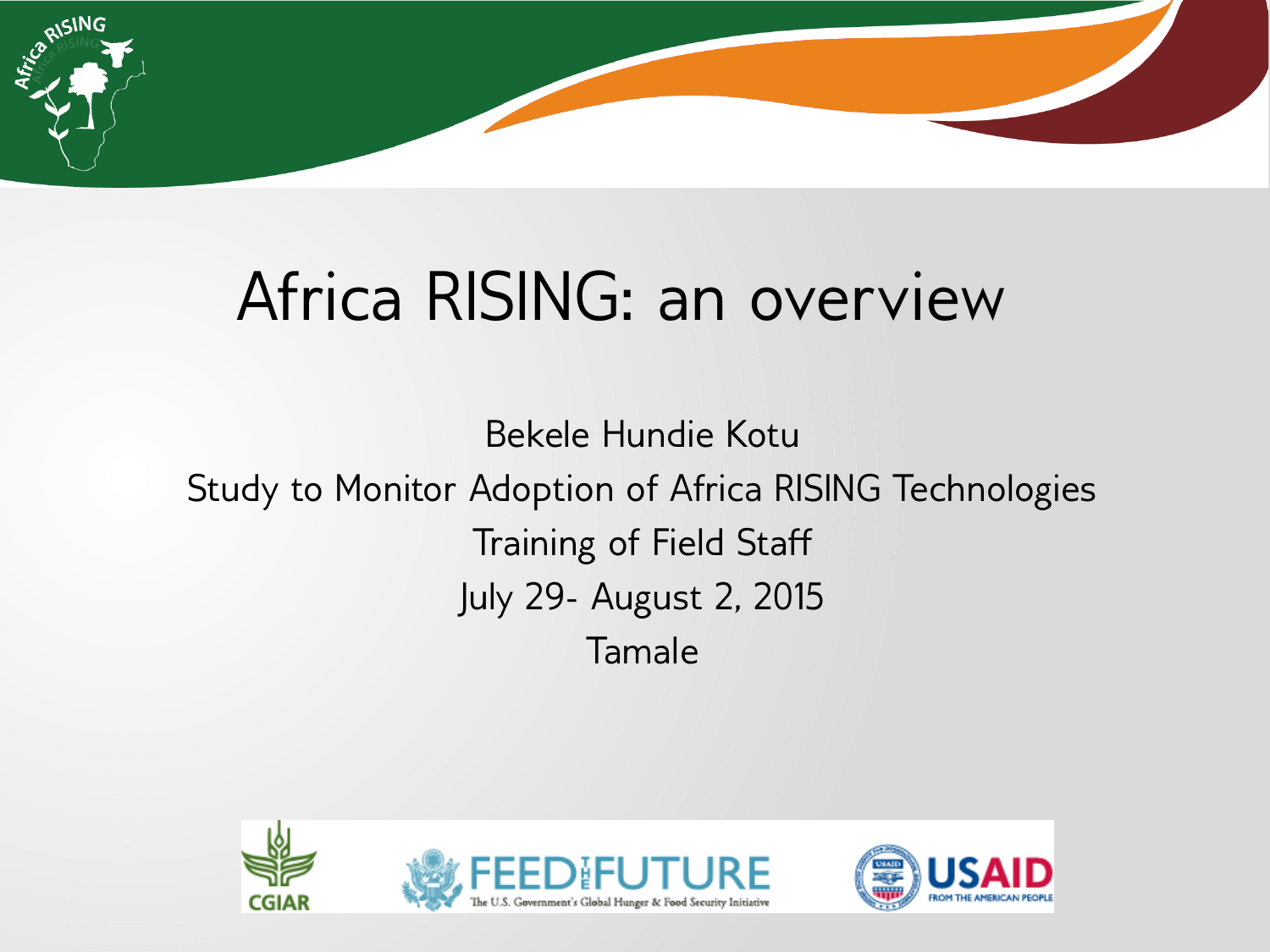

Africa RISING: an overview
Bekele Hundie Kotu
Study to Monitor Adoption of Africa RISING Technologies
Training of Field Staff
July 29- August 2, 2015
Tamale